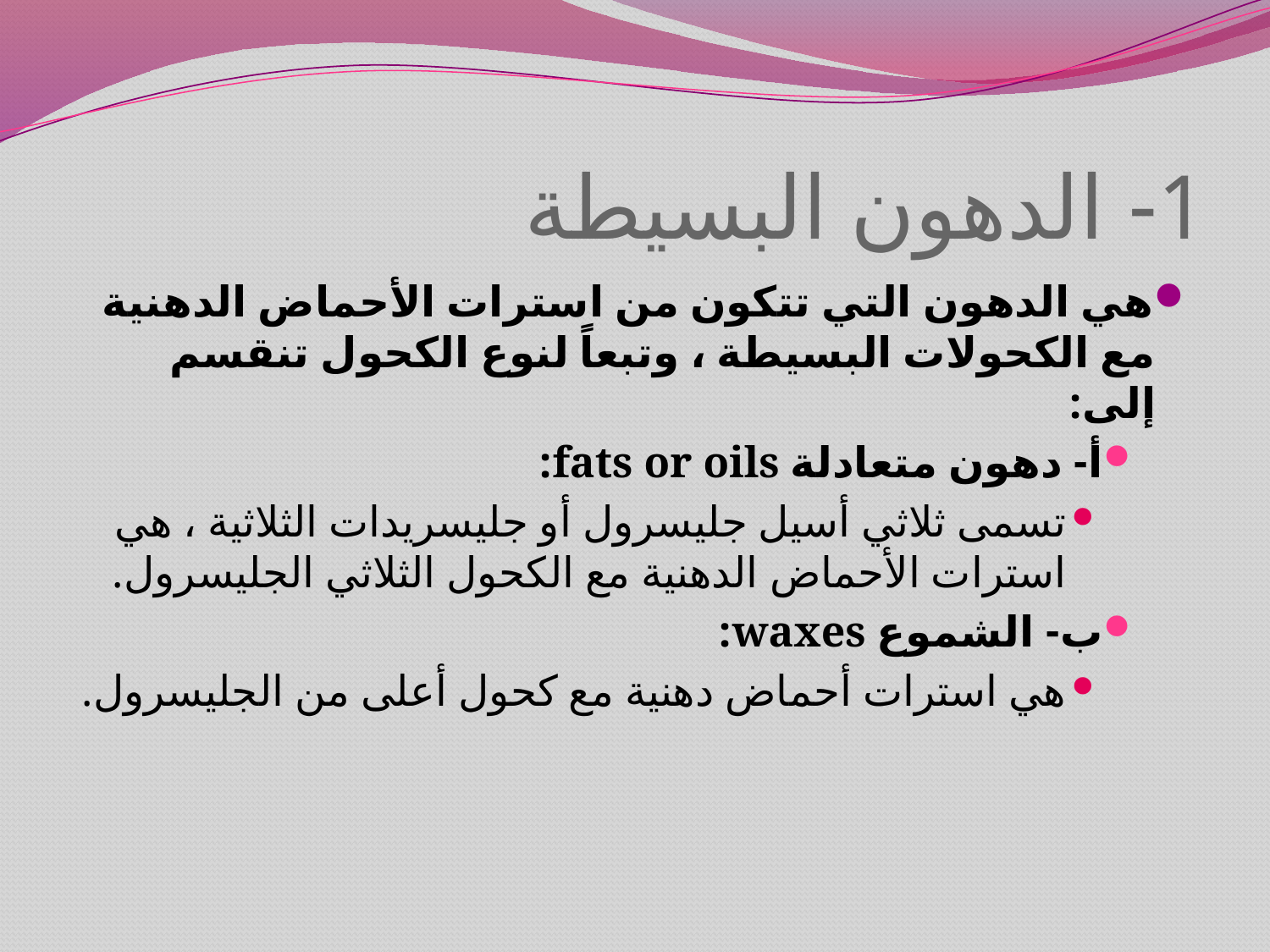

# 1- الدهون البسيطة
هي الدهون التي تتكون من استرات الأحماض الدهنية مع الكحولات البسيطة ، وتبعاً لنوع الكحول تنقسم إلى:
أ- دهون متعادلة fats or oils:
تسمى ثلاثي أسيل جليسرول أو جليسريدات الثلاثية ، هي استرات الأحماض الدهنية مع الكحول الثلاثي الجليسرول.
ب- الشموع waxes:
هي استرات أحماض دهنية مع كحول أعلى من الجليسرول.